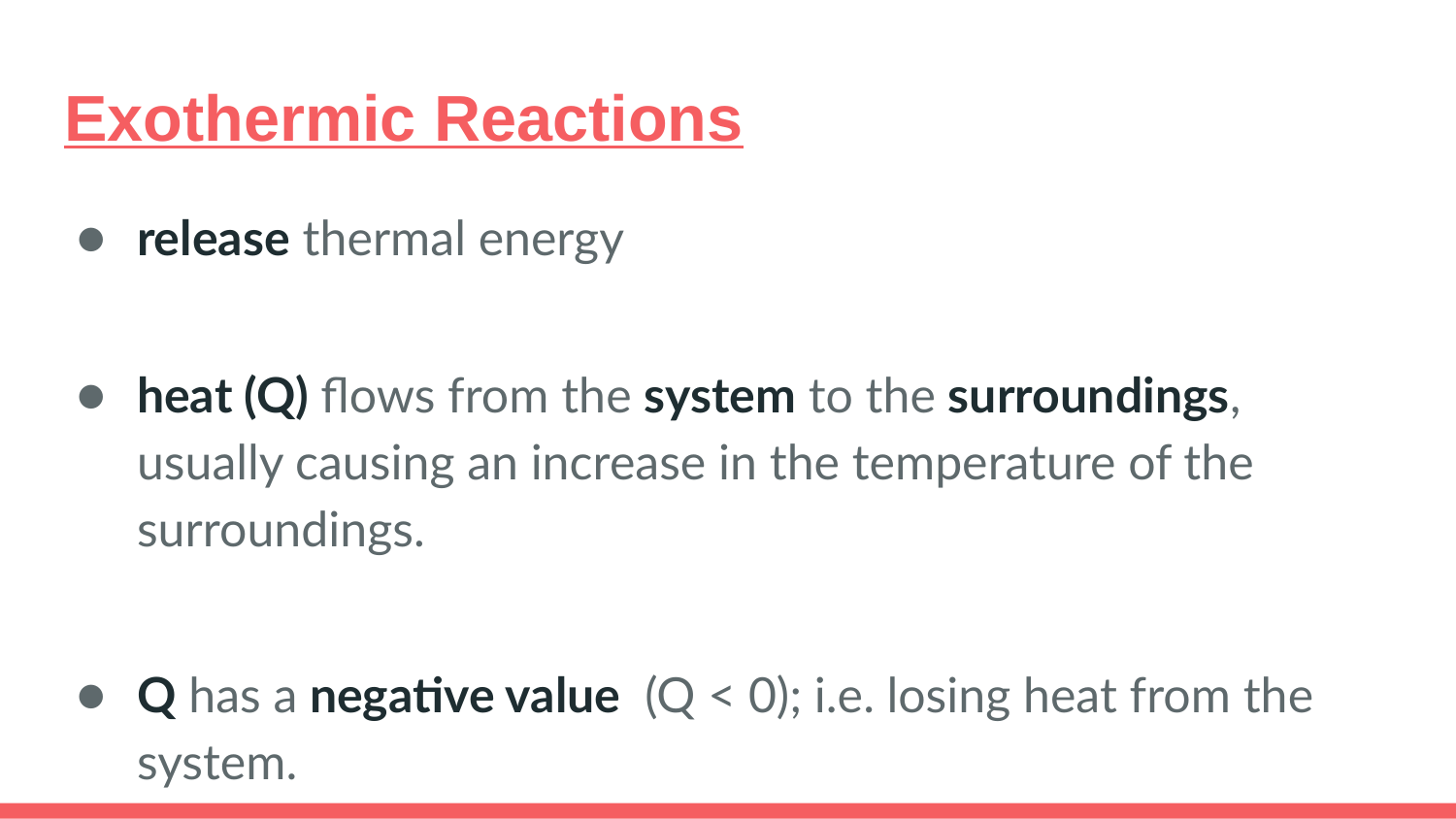

# Exothermic Reactions
release thermal energy
heat (Q) flows from the system to the surroundings, usually causing an increase in the temperature of the surroundings.
Q has a negative value  (Q < 0); i.e. losing heat from the system.